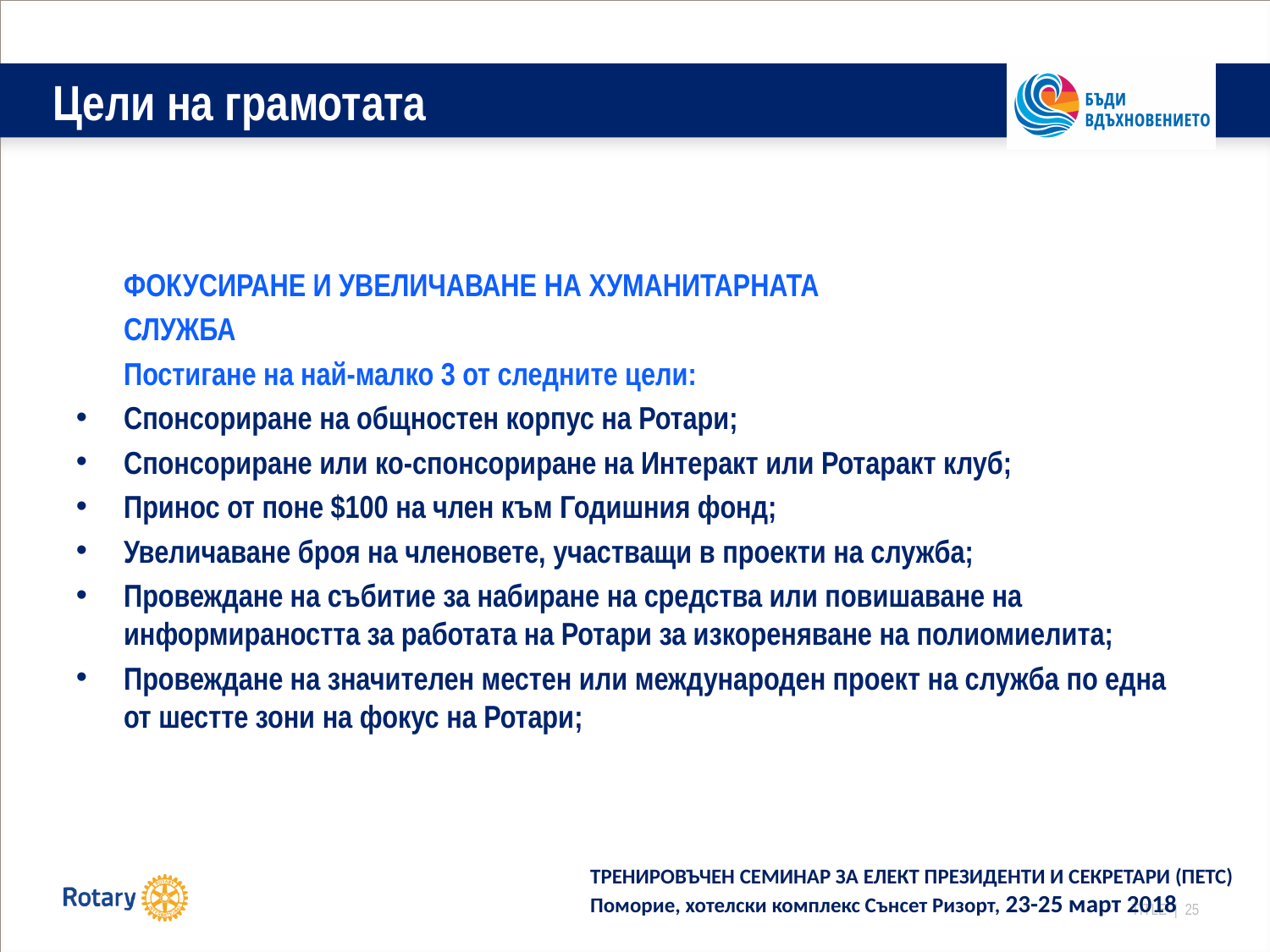

# Цели на грамотата

	ФОКУСИРАНЕ И УВЕЛИЧАВАНЕ НА ХУМАНИТАРНАТА
	СЛУЖБА
	Постигане на най-малко 3 от следните цели:
Спонсориране на общностен корпус на Ротари;
Спонсориране или ко-спонсориране на Интеракт или Ротаракт клуб;
Принос от поне $100 на член към Годишния фонд;
Увеличаване броя на членовете, участващи в проекти на служба;
Провеждане на събитие за набиране на средства или повишаване на информираността за работата на Ротари за изкореняване на полиомиелита;
Провеждане на значителен местен или международен проект на служба по една от шестте зони на фокус на Ротари;